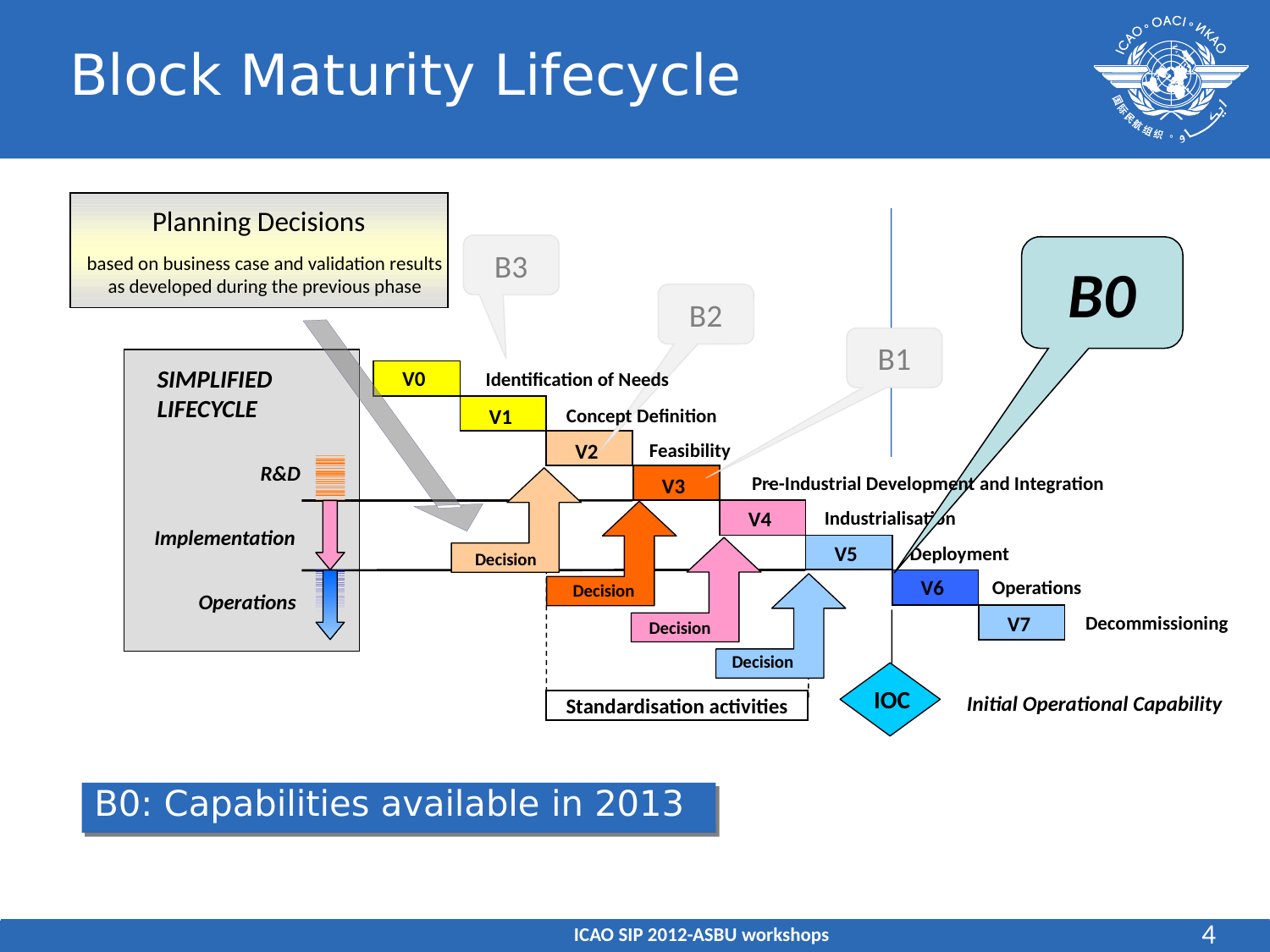

Block Maturity Lifecycle

Planning Decisions

B3
B0
based on business case and validation results as developed during the previous phase

B2

B1

SIMPLIFIED
LIFECYCLE
V0
Identification of Needs

V1
V1
Concept Definition

V2
V2

Feasibility

R&D

Pre-Industrial Development and Integration
-
V3
V3

Industrialisation
V4
V4
Implementation

V5
Deployment
V5
Decision

V6

Operations
V6

Decision

Operations

V7

Decommissioning
V7
Decision
Decision

IOC
Initial Operational Capability
Standardisation activities
B0: Capabilities available in 2013

4
ICAO SIP 2012-ASBU workshops
4